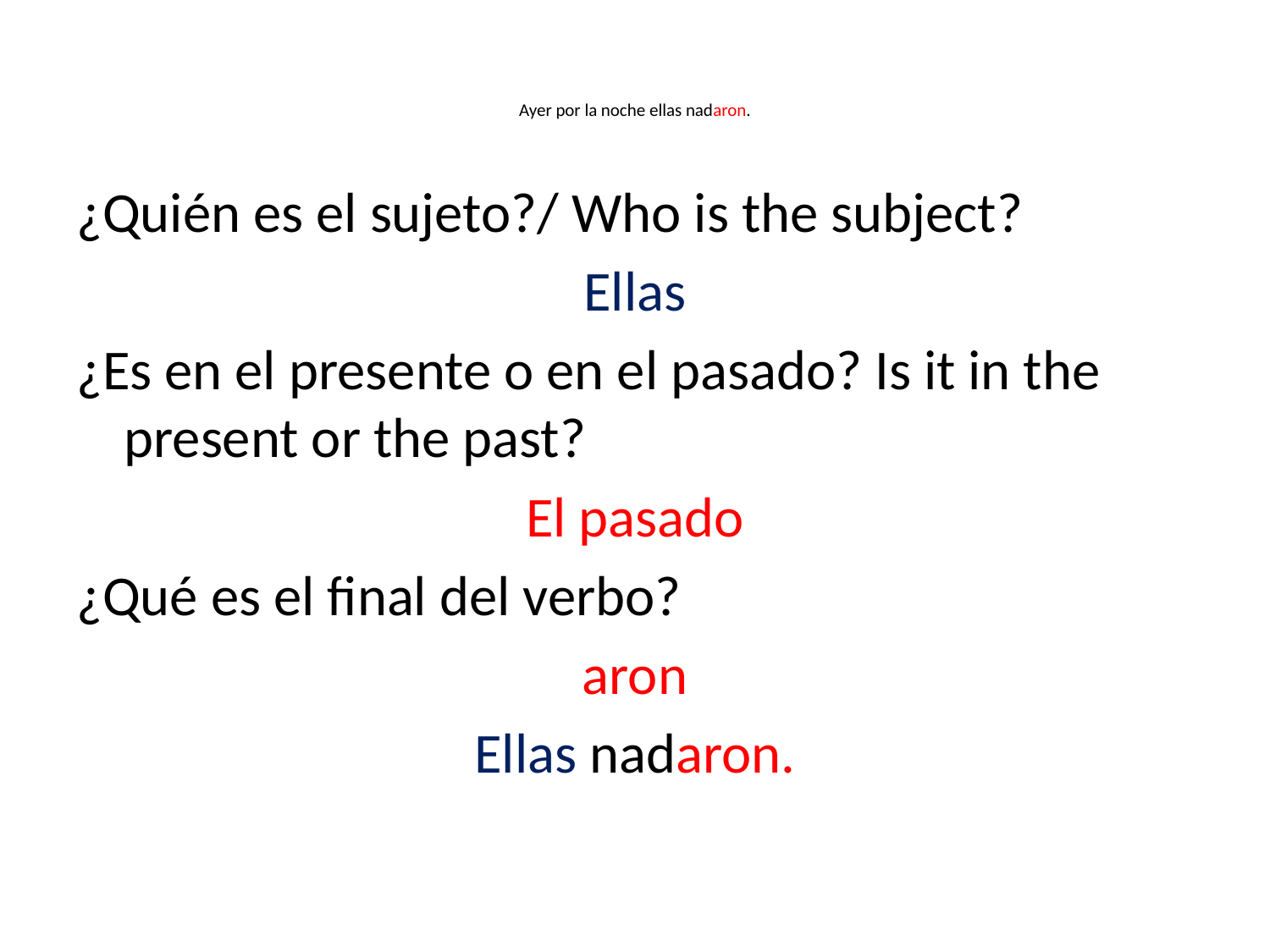

# Ayer por la noche ellas nadaron.
¿Quién es el sujeto?/ Who is the subject?
Ellas
¿Es en el presente o en el pasado? Is it in the present or the past?
El pasado
¿Qué es el final del verbo?
aron
Ellas nadaron.